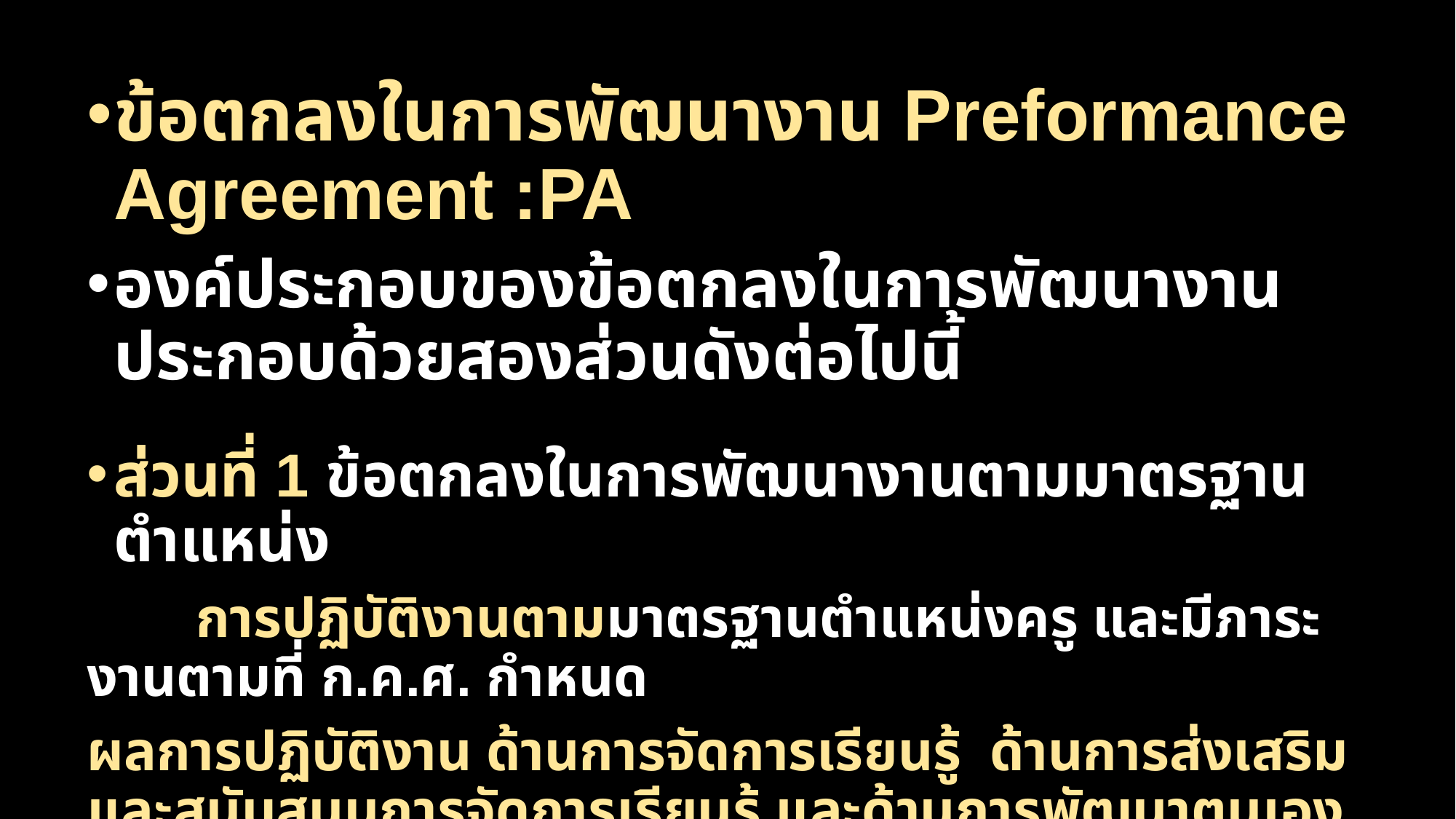

ข้อตกลงในการพัฒนางาน Preformance Agreement :PA
องค์ประกอบของข้อตกลงในการพัฒนางาน  ประกอบด้วยสองส่วนดังต่อไปนี้

ส่วนที่ 1 ข้อตกลงในการพัฒนางานตามมาตรฐานตำแหน่ง
	การปฏิบัติงานตามมาตรฐานตำแหน่งครู และมีภาระงานตามที่ ก.ค.ศ. กำหนด
ผลการปฏิบัติงาน ด้านการจัดการเรียนรู้  ด้านการส่งเสริมและสนับสนุนการจัดการเรียนรู้ และด้านการพัฒนาตนเองและวิชาชีพ